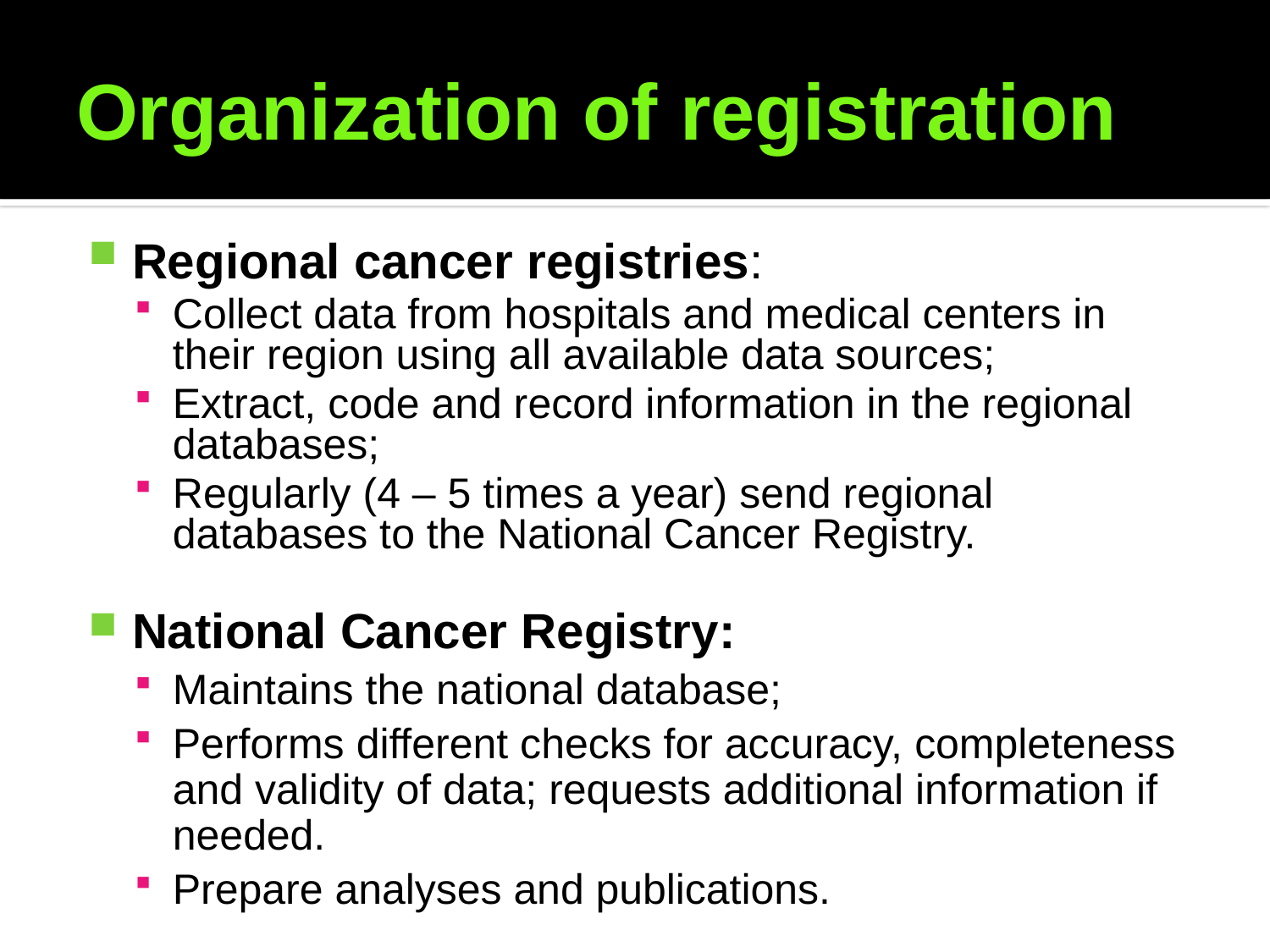

# Organization of registration
Regional cancer registries:
Collect data from hospitals and medical centers in their region using all available data sources;
Extract, code and record information in the regional databases;
Regularly (4 – 5 times a year) send regional databases to the National Cancer Registry.

National Cancer Registry:
Maintains the national database;
Performs different checks for accuracy, completeness and validity of data; requests additional information if needed.
Prepare analyses and publications.